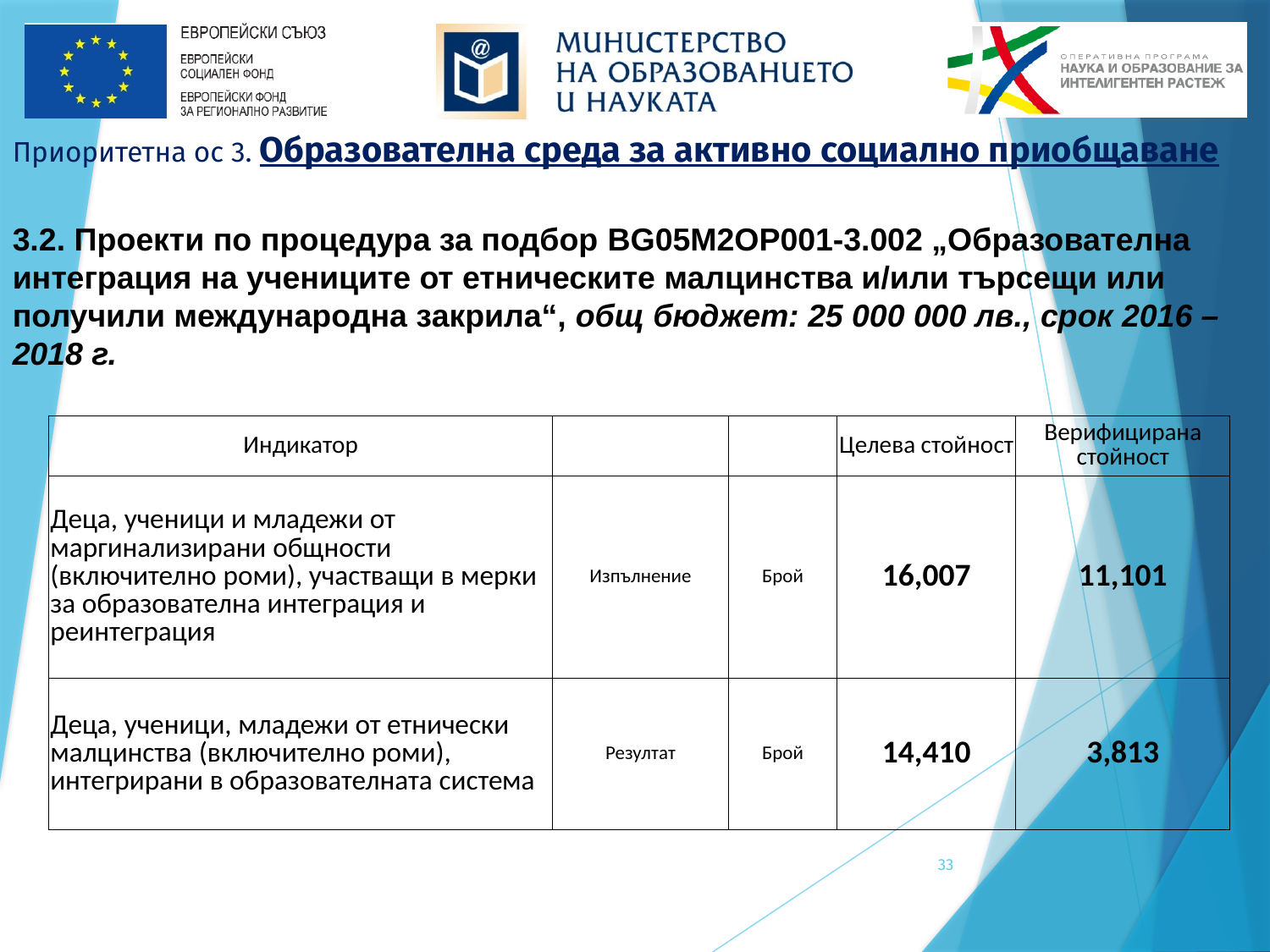

Приоритетна ос 3. Образователна среда за активно социално приобщаване
3.2. Проекти по процедура за подбор BG05M2OP001-3.002 „Образователна интеграция на учениците от етническите малцинства и/или търсещи или получили международна закрила“, общ бюджет: 25 000 000 лв., срок 2016 – 2018 г.
| Индикатор |  |  | Целева стойност | Верифицирана стойност |
| --- | --- | --- | --- | --- |
| Деца, ученици и младежи от маргинализирани общности (включително роми), участващи в мерки за образователна интеграция и реинтеграция | Изпълнение | Брой | 16,007 | 11,101 |
| Деца, ученици, младежи от етнически малцинства (включително роми), интегрирани в образователната система | Резултат | Брой | 14,410 | 3,813 |
33